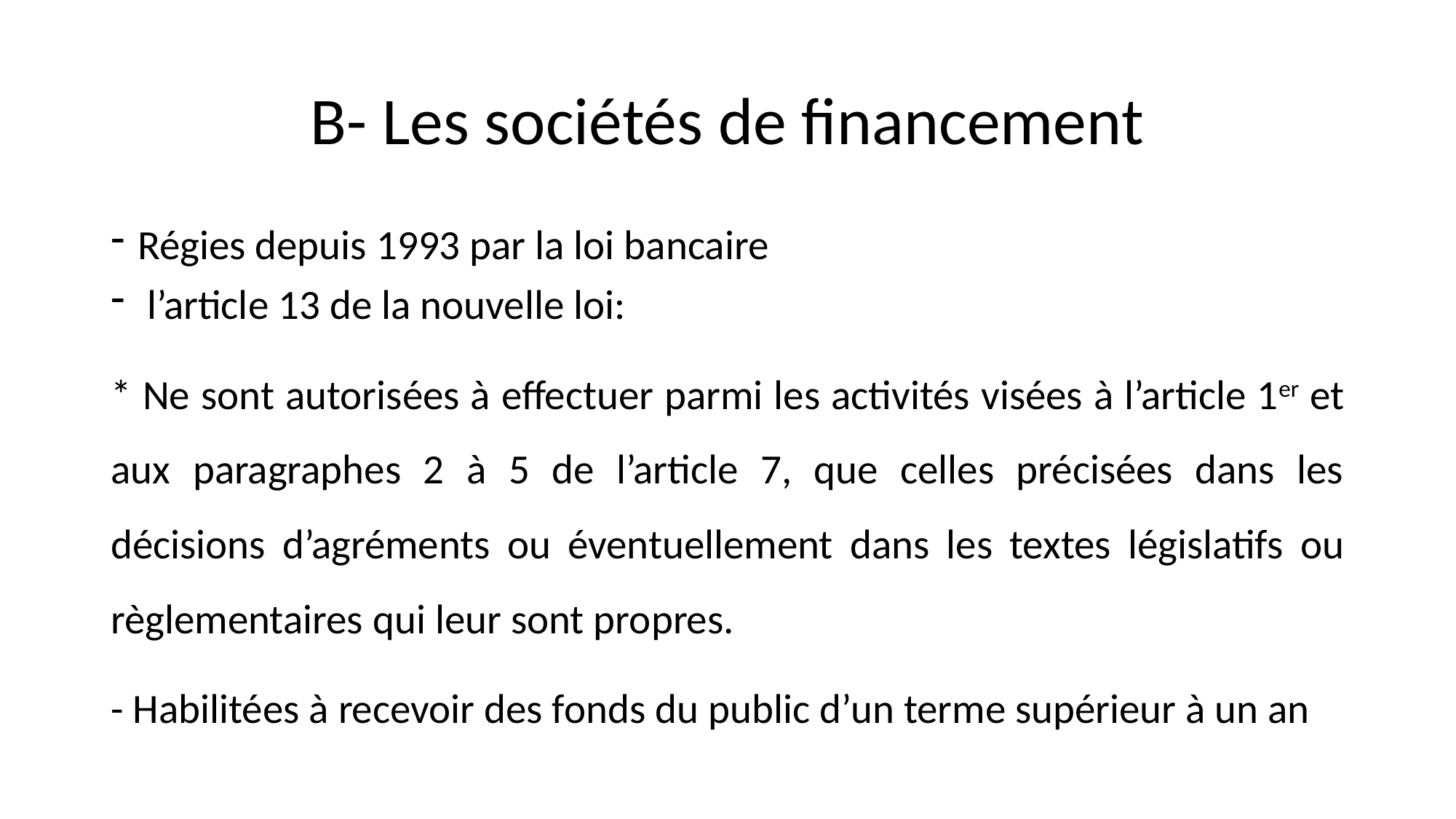

# B- Les sociétés de financement
Régies depuis 1993 par la loi bancaire
 l’article 13 de la nouvelle loi:
* Ne sont autorisées à effectuer parmi les activités visées à l’article 1er et aux paragraphes 2 à 5 de l’article 7, que celles précisées dans les décisions d’agréments ou éventuellement dans les textes législatifs ou règlementaires qui leur sont propres.
- Habilitées à recevoir des fonds du public d’un terme supérieur à un an